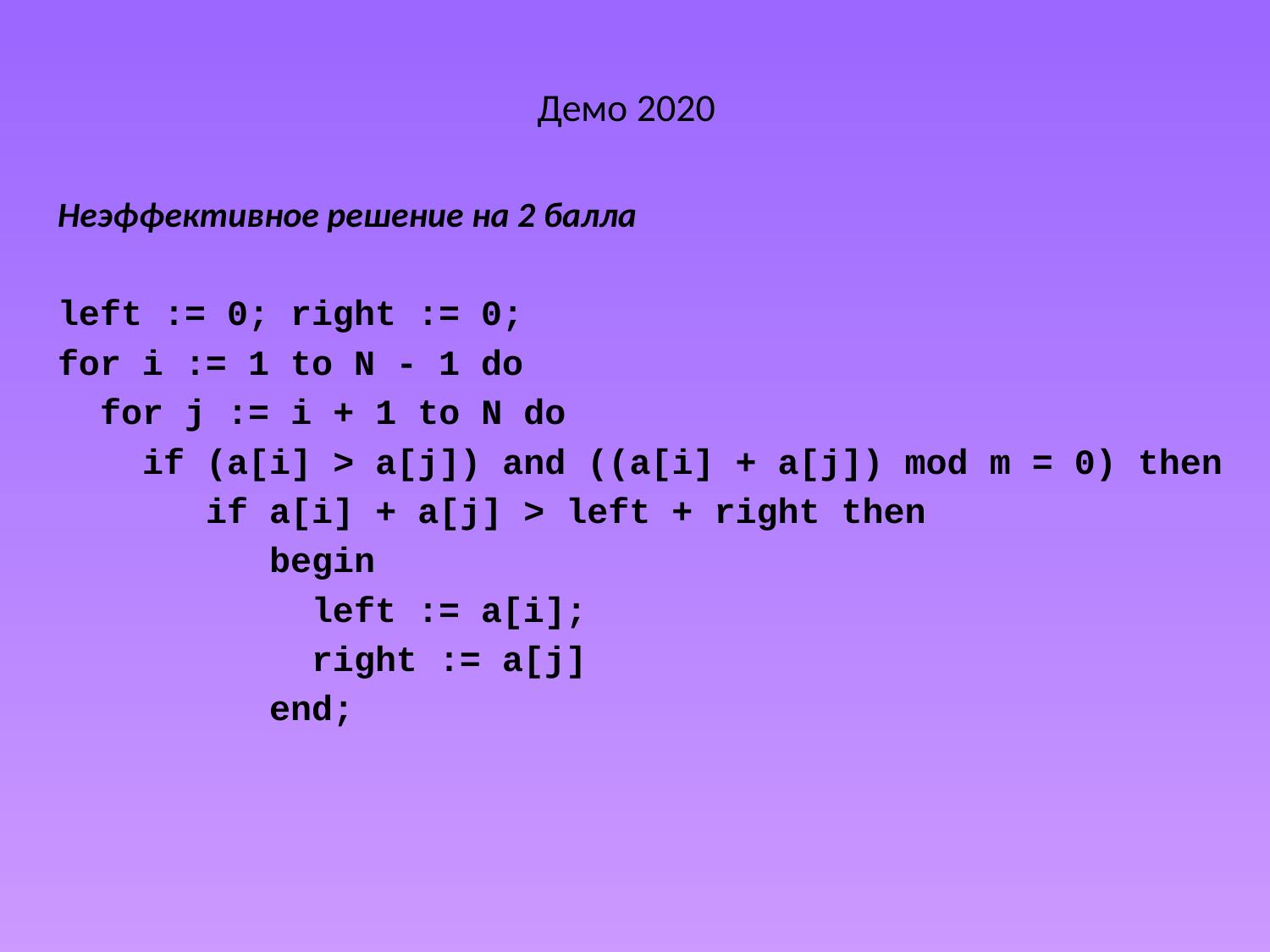

# Демо 2020

Неэффективное решение на 2 балла

left := 0; right := 0;
for i := 1 to N - 1 do
  for j := i + 1 to N do
    if (a[i] > a[j]) and ((a[i] + a[j]) mod m = 0) then
       if a[i] + a[j] > left + right then
          begin
            left := a[i];
            right := a[j]
          end;